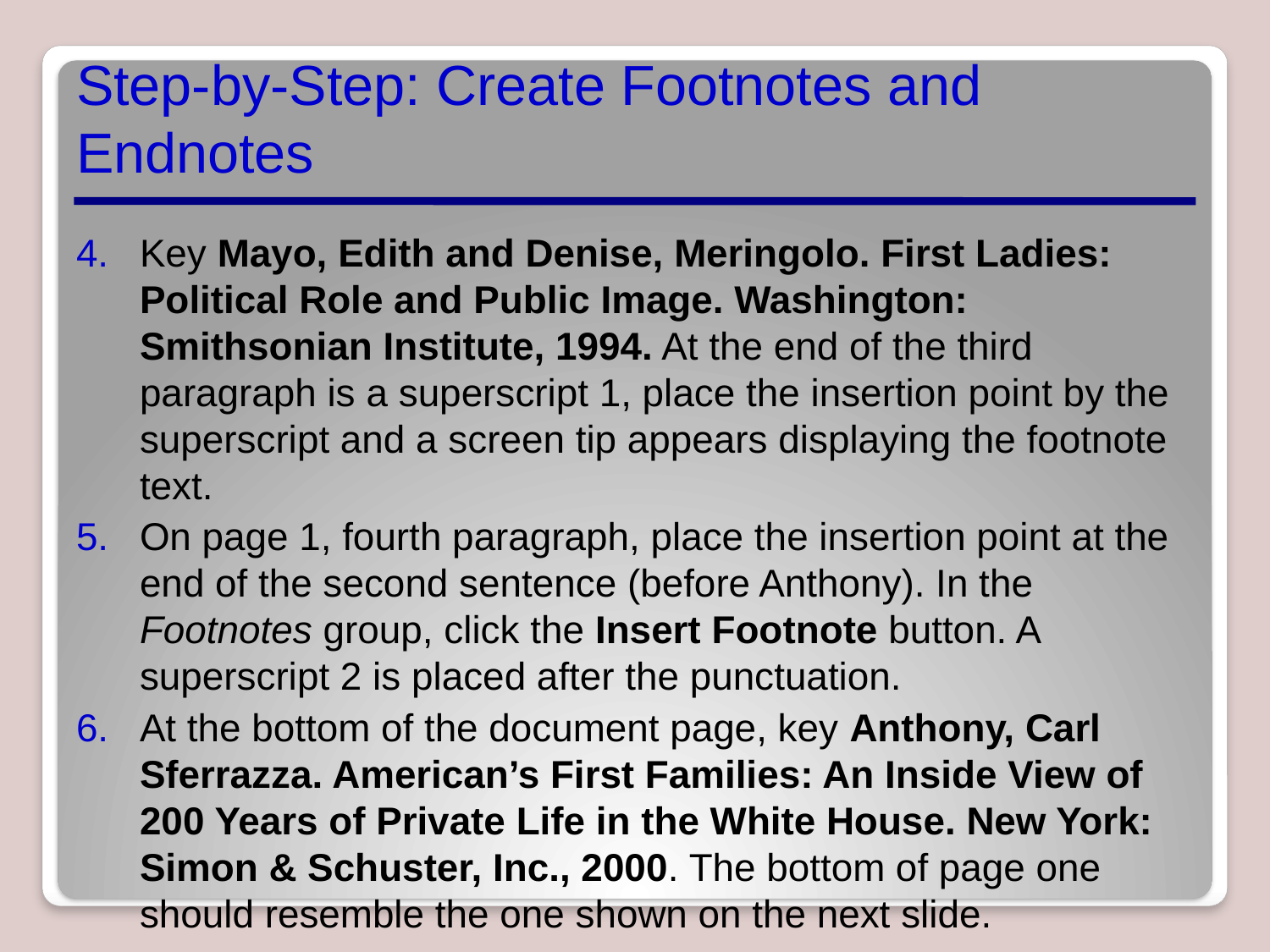

# Step-by-Step: Create Footnotes and Endnotes
Key Mayo, Edith and Denise, Meringolo. First Ladies: Political Role and Public Image. Washington: Smithsonian Institute, 1994. At the end of the third paragraph is a superscript 1, place the insertion point by the superscript and a screen tip appears displaying the footnote text.
On page 1, fourth paragraph, place the insertion point at the end of the second sentence (before Anthony). In the Footnotes group, click the Insert Footnote button. A superscript 2 is placed after the punctuation.
At the bottom of the document page, key Anthony, Carl Sferrazza. American’s First Families: An Inside View of 200 Years of Private Life in the White House. New York: Simon & Schuster, Inc., 2000. The bottom of page one should resemble the one shown on the next slide.